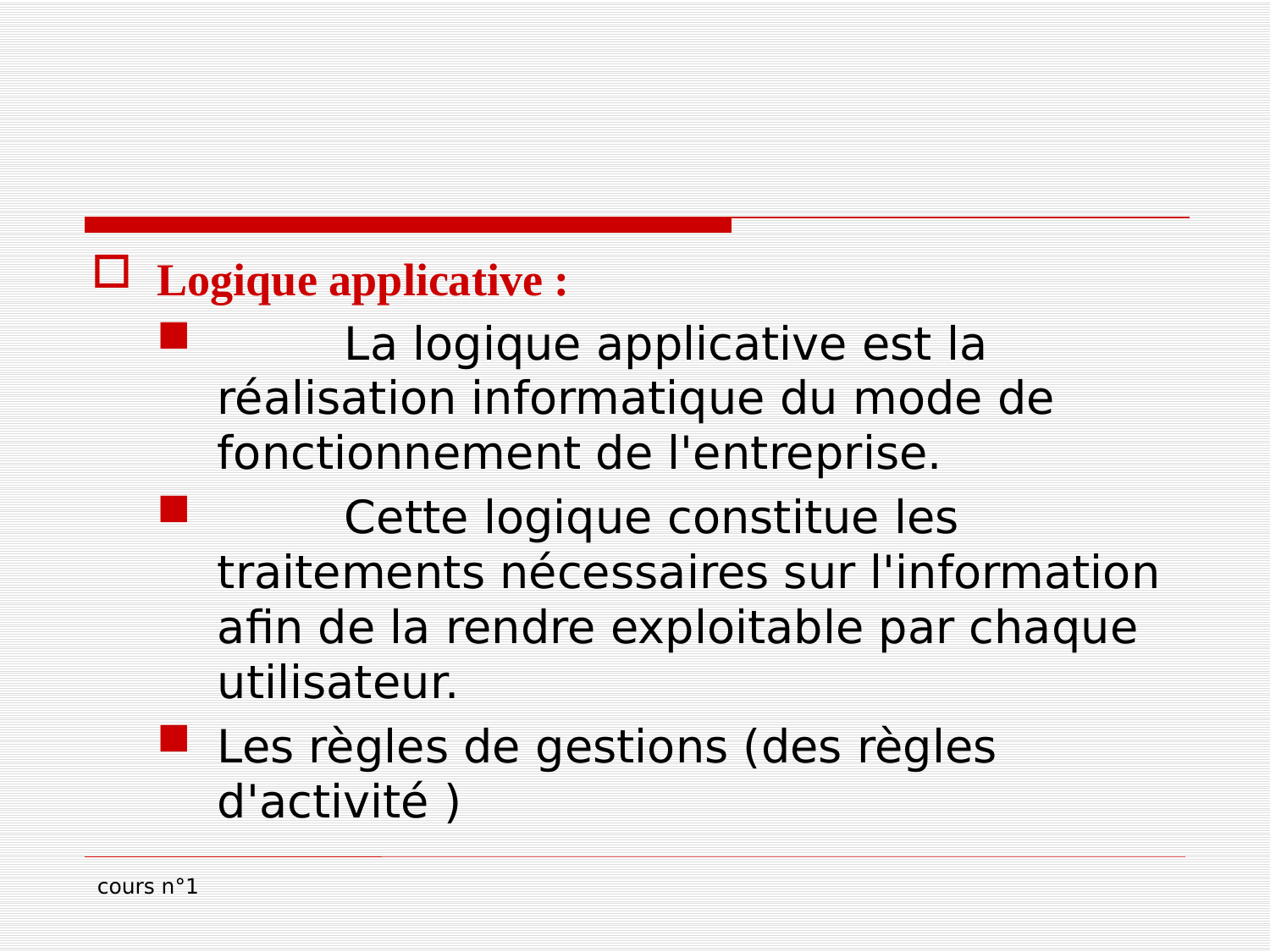

#
Logique applicative :
	La logique applicative est la réalisation informatique du mode de fonctionnement de l'entreprise.
	Cette logique constitue les traitements nécessaires sur l'information afin de la rendre exploitable par chaque utilisateur.
Les règles de gestions (des règles d'activité )
cours n°1